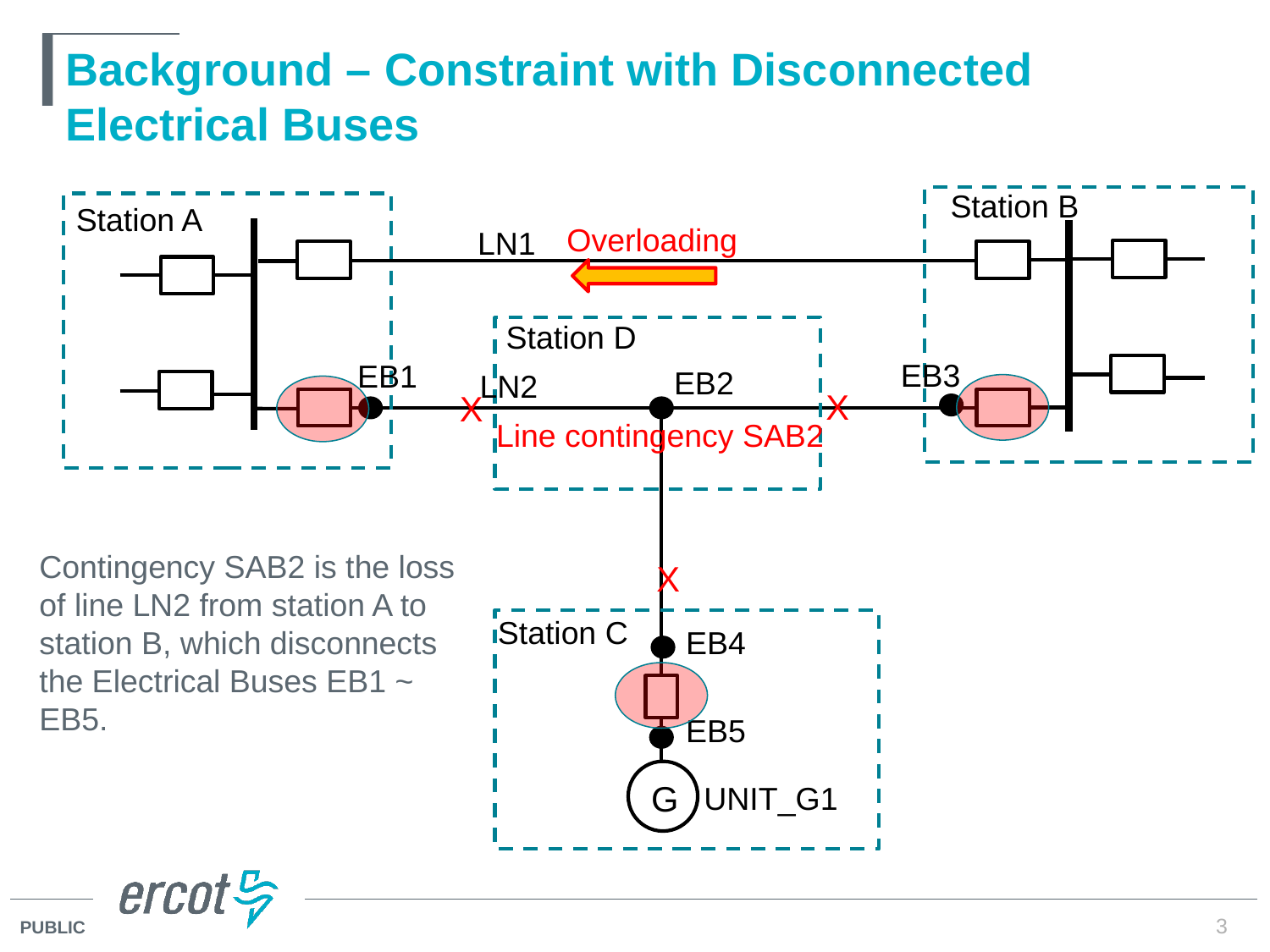

# Background – Constraint with Disconnected Electrical Buses
Station B

Station A
Overloading
LN1

Station D

EB3
EB1

EB2
LN2

X
X

Line contingency SAB2
Contingency SAB2 is the loss of line LN2 from station A to station B, which disconnects the Electrical Buses EB1 ~ EB5.
X
Station C

EB4

EB5

G
UNIT_G1
3